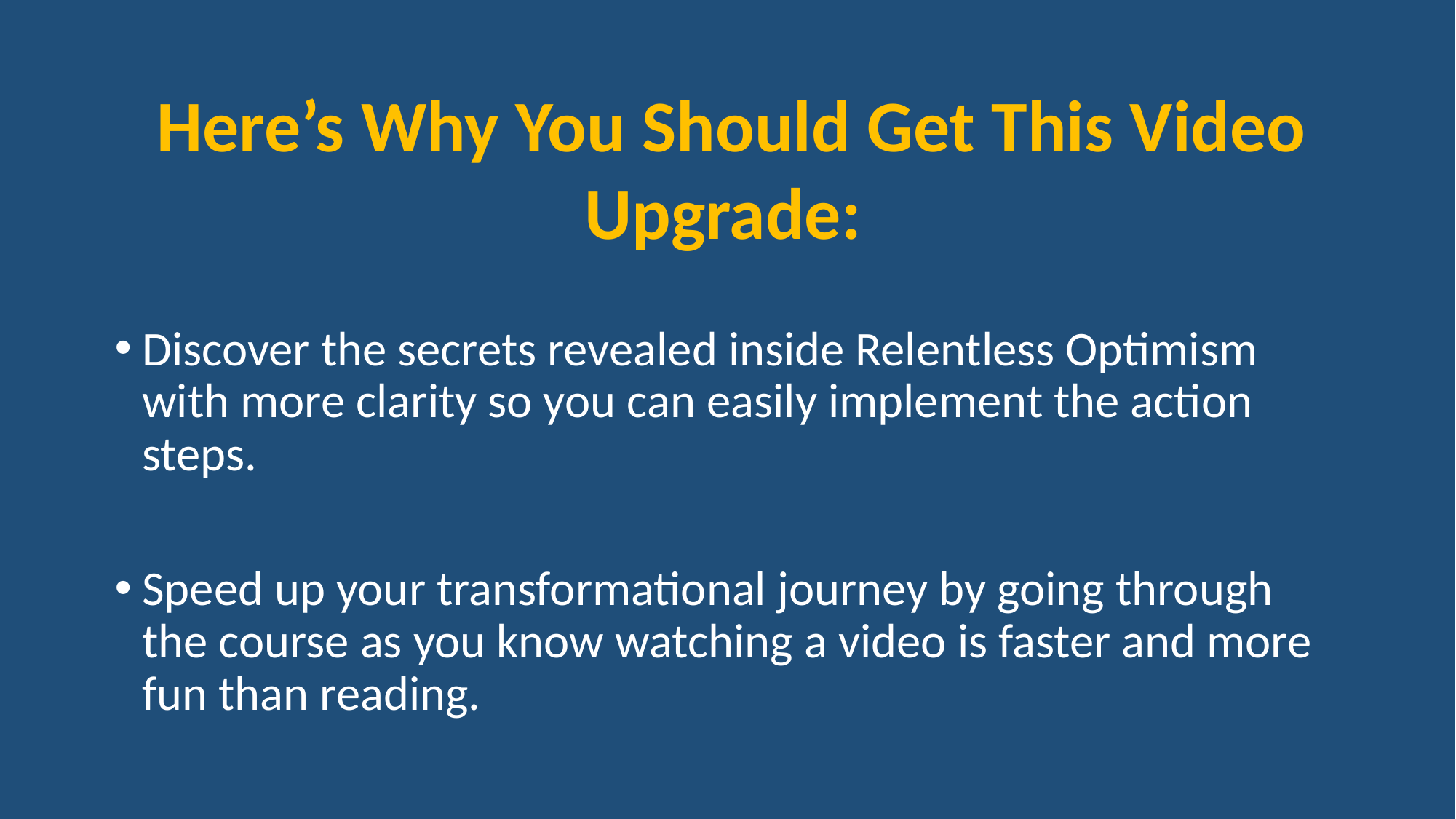

Here’s Why You Should Get This Video Upgrade:
Discover the secrets revealed inside Relentless Optimism with more clarity so you can easily implement the action steps.

Speed up your transformational journey by going through the course as you know watching a video is faster and more fun than reading.